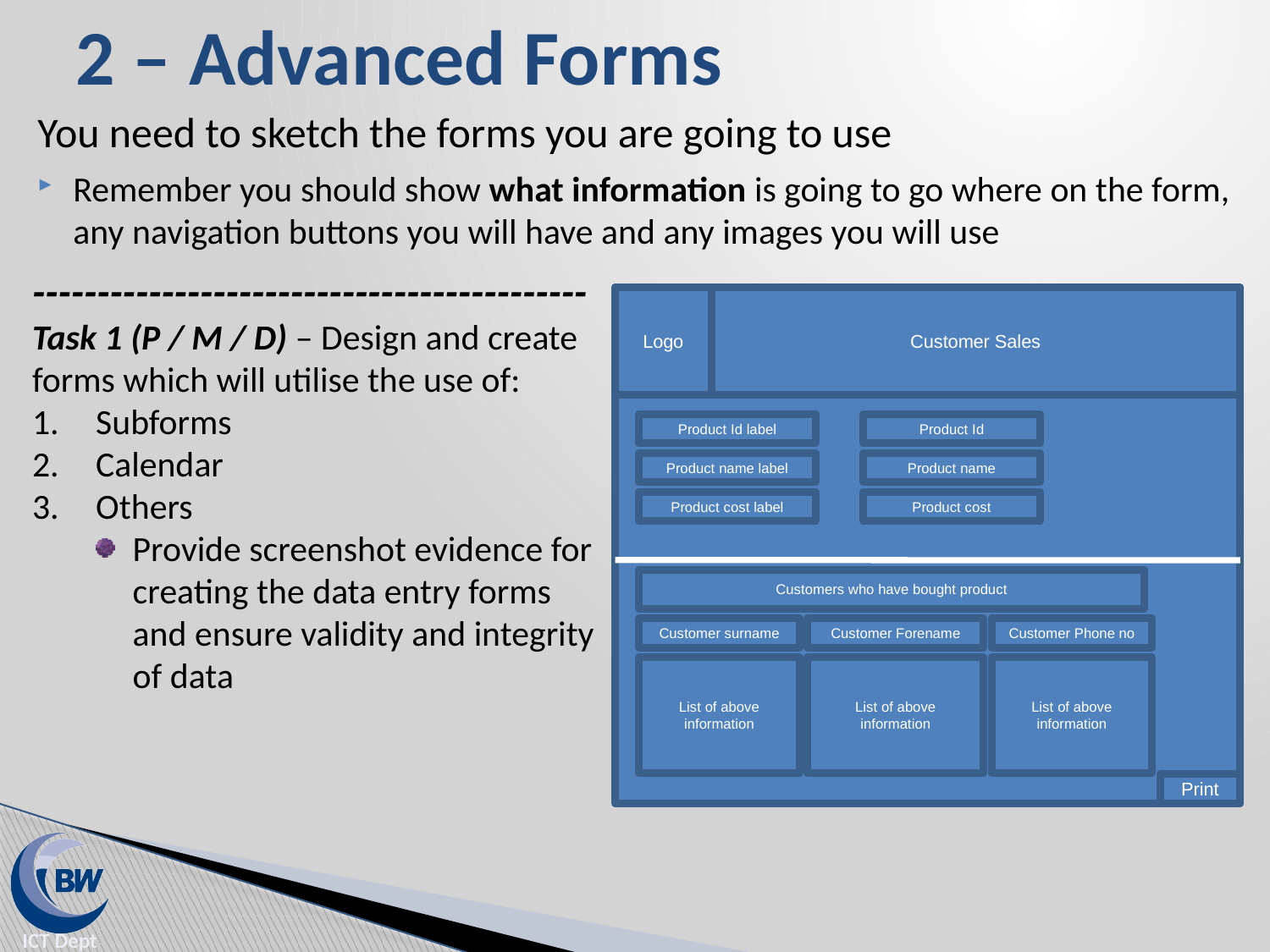

# 2 – Advanced Forms
You need to sketch the forms you are going to use
Remember you should show what information is going to go where on the form, any navigation buttons you will have and any images you will use
-------------------------------------------
Task 1 (P / M / D) – Design and create forms which will utilise the use of:
Subforms
Calendar
Others
Provide screenshot evidence for creating the data entry forms and ensure validity and integrity of data

Logo
Customer Sales
Product Id label
Product Id
Product name label
Product name
Product cost label
Product cost
Customers who have bought product
Customer surname
Customer Forename
Customer Phone no
List of above information
List of above information
List of above information
Print